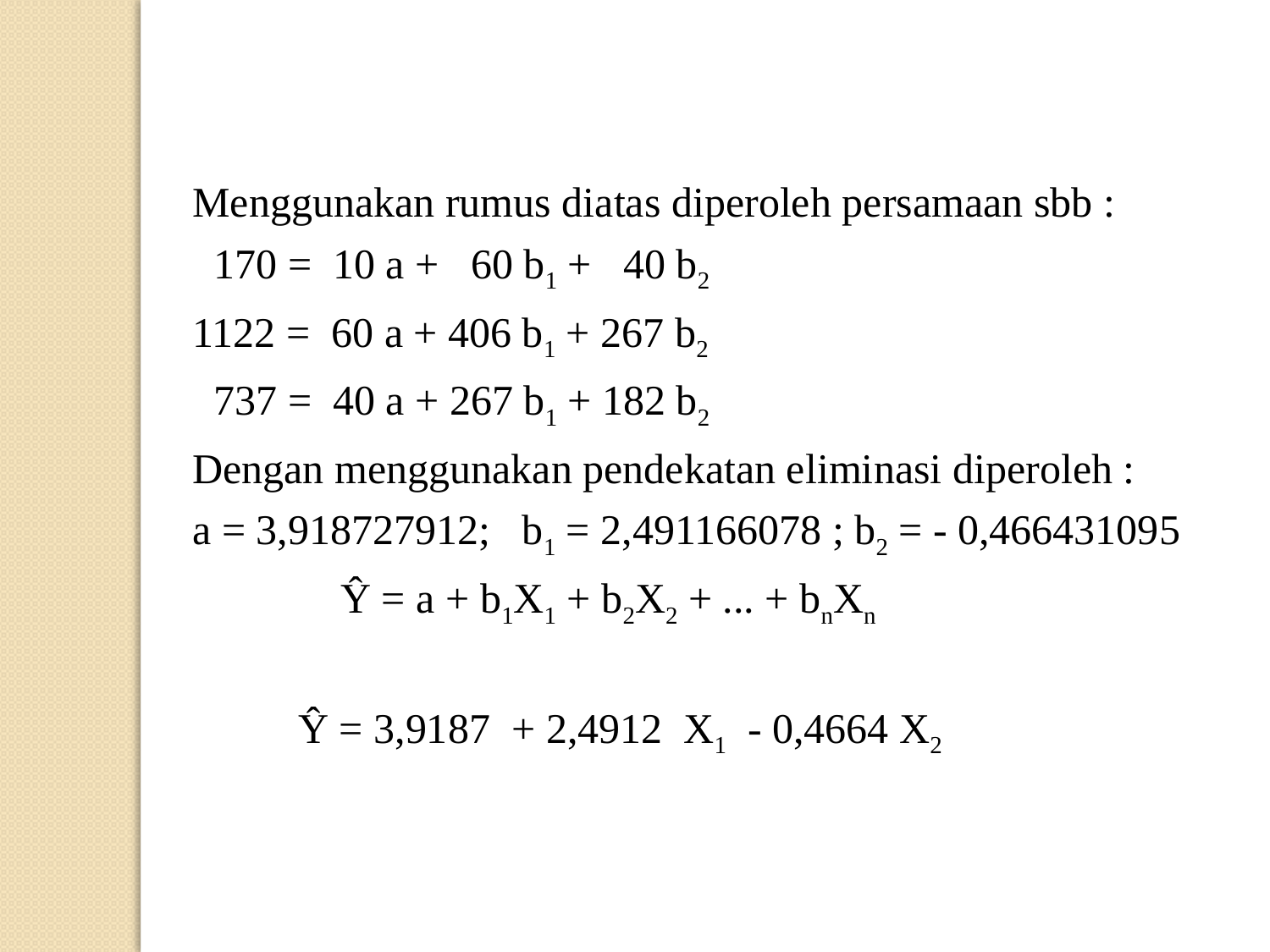

Menggunakan rumus diatas diperoleh persamaan sbb :
  170 =  10 a +   60 b1 +   40 b2
1122 =  60 a + 406 b1 + 267 b2
  737 =  40 a + 267 b1 + 182 b2
Dengan menggunakan pendekatan eliminasi diperoleh :
a = 3,918727912;   b1 = 2,491166078 ; b2 = - 0,466431095
              Ŷ = a + b1X1 + b2X2 + ... + bnXn

          Ŷ = 3,9187  + 2,4912  X1  - 0,4664 X2